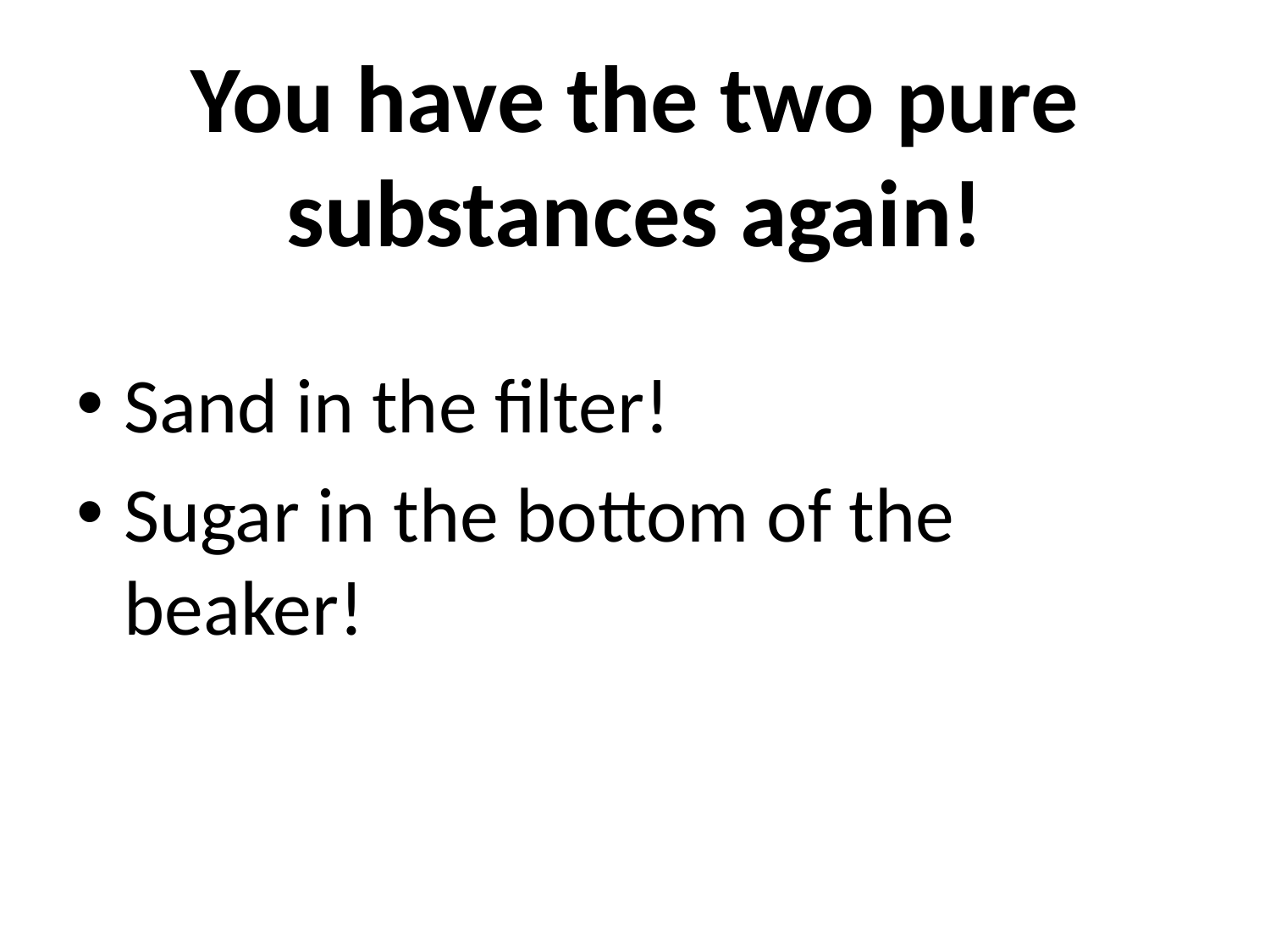

# You have the two pure substances again!
Sand in the filter!
Sugar in the bottom of the beaker!